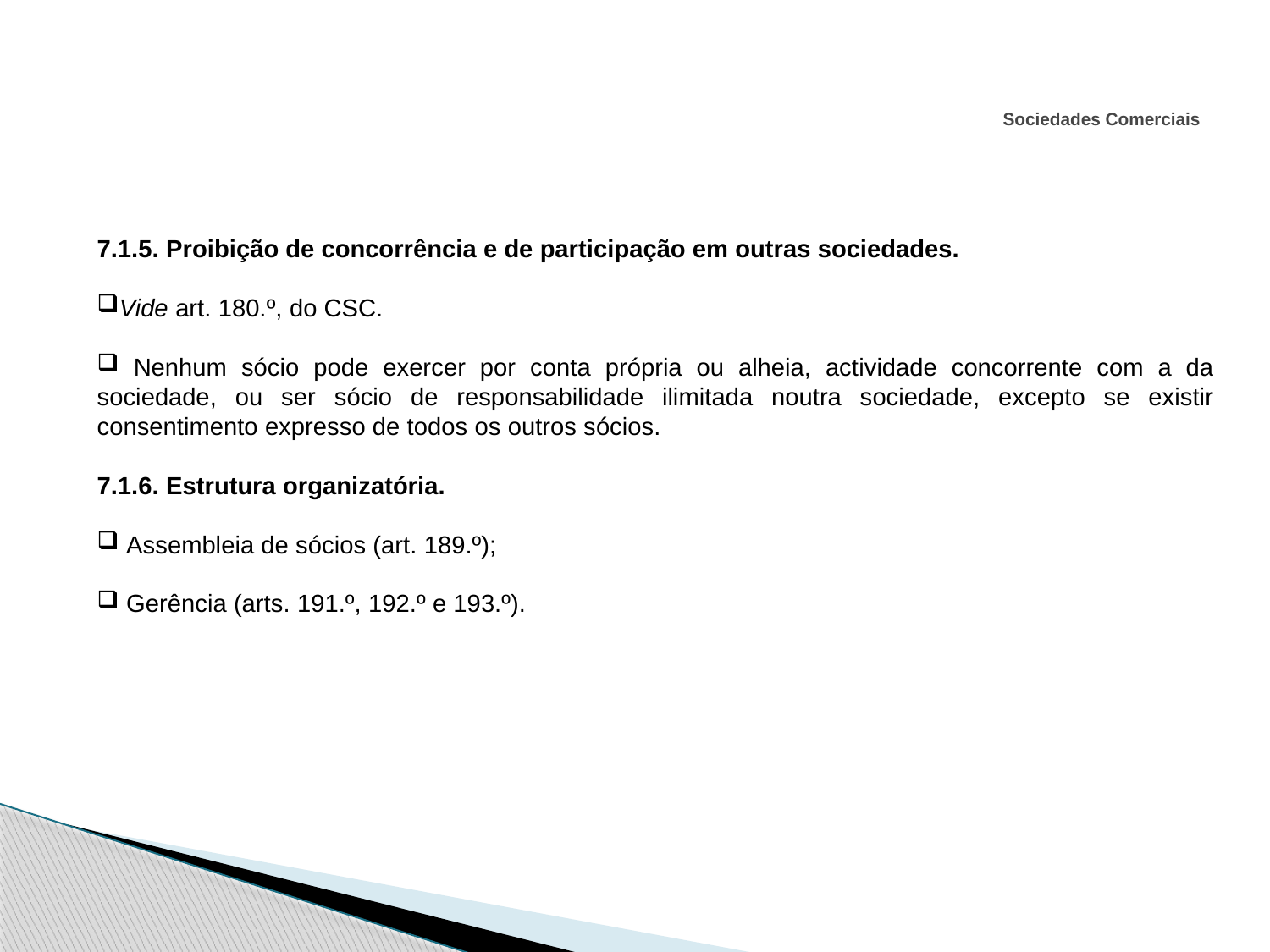

# Sociedades Comerciais
7.1.5. Proibição de concorrência e de participação em outras sociedades.

Vide art. 180.º, do CSC.

 Nenhum sócio pode exercer por conta própria ou alheia, actividade concorrente com a da sociedade, ou ser sócio de responsabilidade ilimitada noutra sociedade, excepto se existir consentimento expresso de todos os outros sócios.

7.1.6. Estrutura organizatória.

 Assembleia de sócios (art. 189.º);

 Gerência (arts. 191.º, 192.º e 193.º).